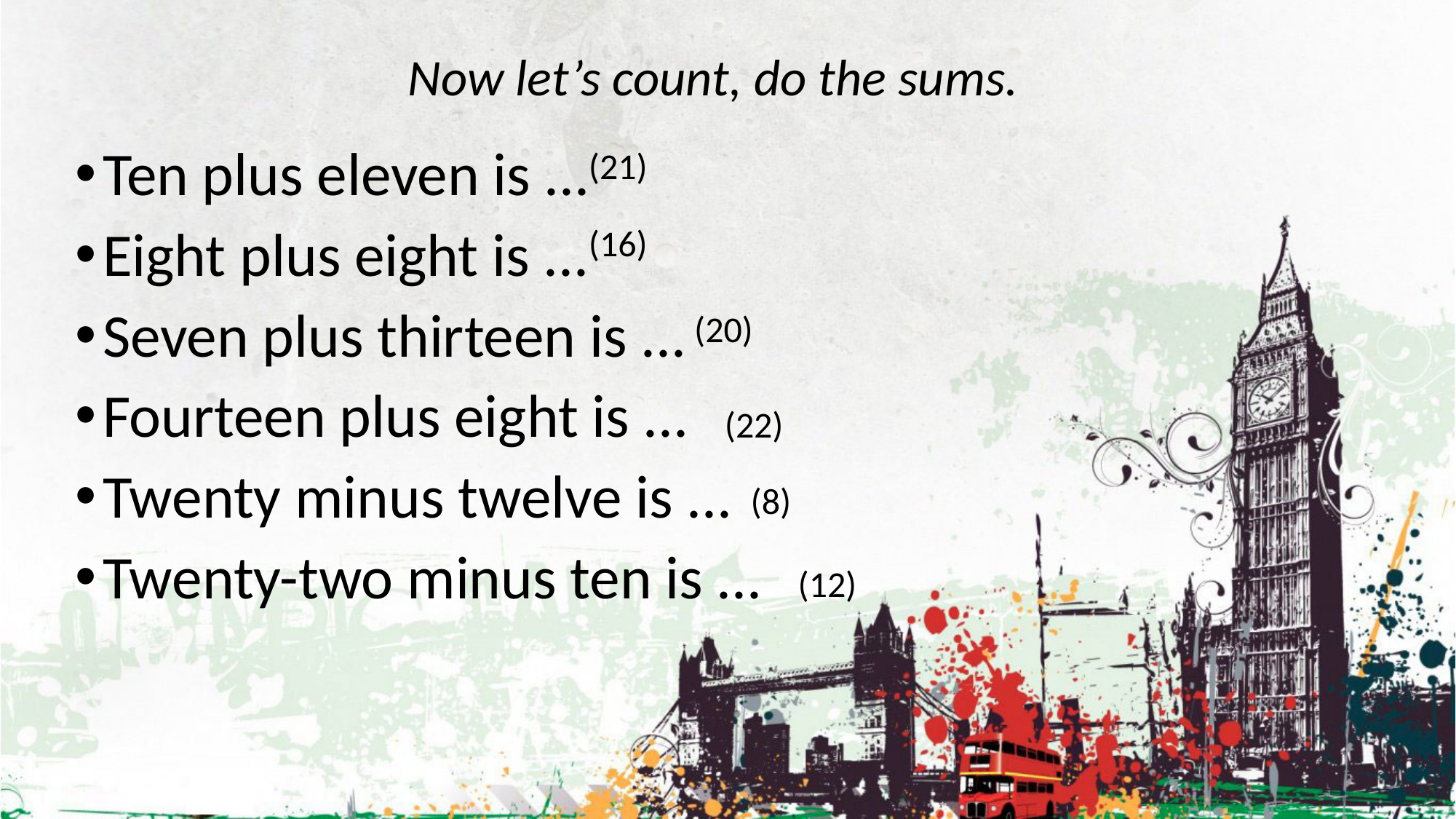

# Now let’s count, do the sums.
Ten plus eleven is ...
Eight plus eight is ...
Seven plus thirteen is ...
Fourteen plus eight is ...
Twenty minus twelve is ...
Twenty-two minus ten is ...
(21)
(16)
(20)
(22)
(8)
(12)